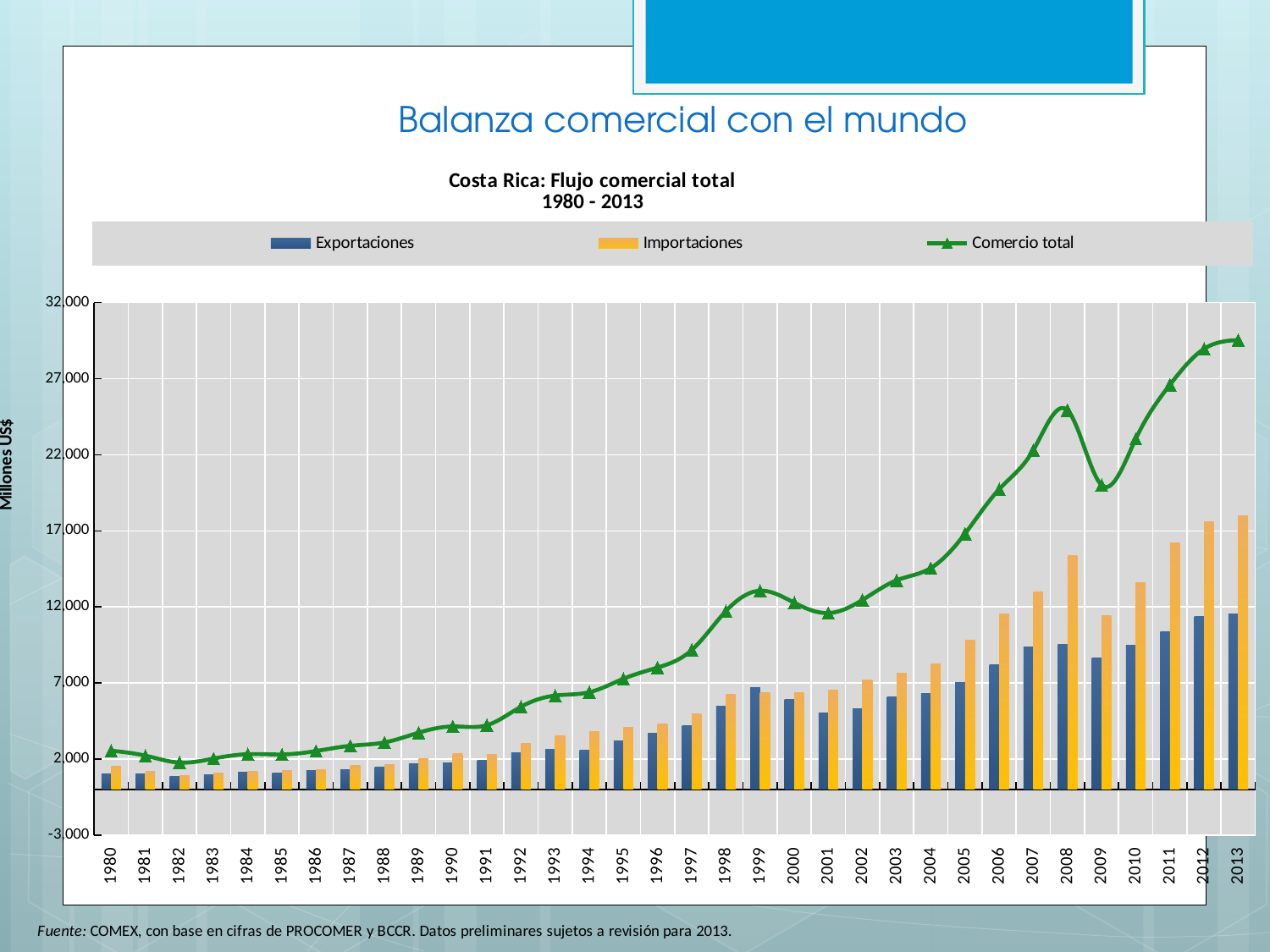

# Balanza comercial con el mundo

### Chart: Costa Rica: Flujo comercial total
1980 - 2013

| Category | Exportaciones | Importaciones | Comercio total |
|---|---|---|---|
| 1980 | 1001.6 | 1540.4 | 2542.0 |
| 1981 | 1007.0 | 1208.5 | 2215.5 |
| 1982 | 870.4 | 889.0 | 1759.4 |
| 1983 | 961.1 | 1062.9 | 2024.0 |
| 1984 | 1123.8 | 1189.9 | 2313.7 |
| 1985 | 1081.6 | 1212.3 | 2293.8999999999996 |
| 1986 | 1233.0 | 1287.1046999999999 | 2520.1046999999994 |
| 1987 | 1302.3 | 1559.4261000000001 | 2861.7260999999994 |
| 1988 | 1448.7 | 1635.9299 | 3084.6298999999995 |
| 1989 | 1694.1 | 2030.9551000000001 | 3725.0551000000005 |
| 1990 | 1768.0 | 2366.7661000000003 | 4134.766100000002 |
| 1991 | 1899.3 | 2317.5601 | 4216.860100000001 |
| 1992 | 2385.2 | 3047.1689999999994 | 5432.369000000001 |
| 1993 | 2625.5 | 3540.2558 | 6165.7558 |
| 1994 | 2596.582156450004 | 3788.3844700000004 | 6384.966626450006 |
| 1995 | 3190.143970309999 | 4081.4651 | 7271.60907031 |
| 1996 | 3681.2225956400007 | 4326.695120000001 | 8007.91771564 |
| 1997 | 4189.900000000001 | 4969.652200000001 | 9159.5522 |
| 1998 | 5478.55 | 6238.733169961 | 11717.283169961 |
| 1999 | 6707.88 | 6350.661226980012 | 13058.54122698001 |
| 2000 | 5897.29 | 6373.266085990001 | 12270.556085989998 |
| 2001 | 5042.75 | 6546.302861410002 | 11589.05286141 |
| 2002 | 5280.48 | 7174.548032140119 | 12455.028032140119 |
| 2003 | 6100.17739859 | 7643.0 | 13743.17739859 |
| 2004 | 6279.25268203504 | 8268.027207540004 | 14547.279889575046 |
| 2005 | 7000.630350940009 | 9806.684619260008 | 16807.314970200016 |
| 2006 | 8198.210713206057 | 11531.443331570017 | 19729.65404477607 |
| 2007 | 9343.189724887388 | 12954.66292891 | 22297.852653797385 |
| 2008 | 9552.752506 | 15373.51 | 24926.262506 |
| 2009 | 8611.344701100847 | 11394.67189298 | 20006.016594080844 |
| 2010 | 9471.206852319152 | 13569.562586450027 | 23040.769438769177 |
| 2011 | 10375.954279990023 | 16219.538610929989 | 26595.492890920017 |
| 2012 | 11386.6066589239 | 17572.110693780014 | 28958.717352703916 |
| 2013 | 11543.099077686 | 18001.78386649 | 29544.882944176003 |